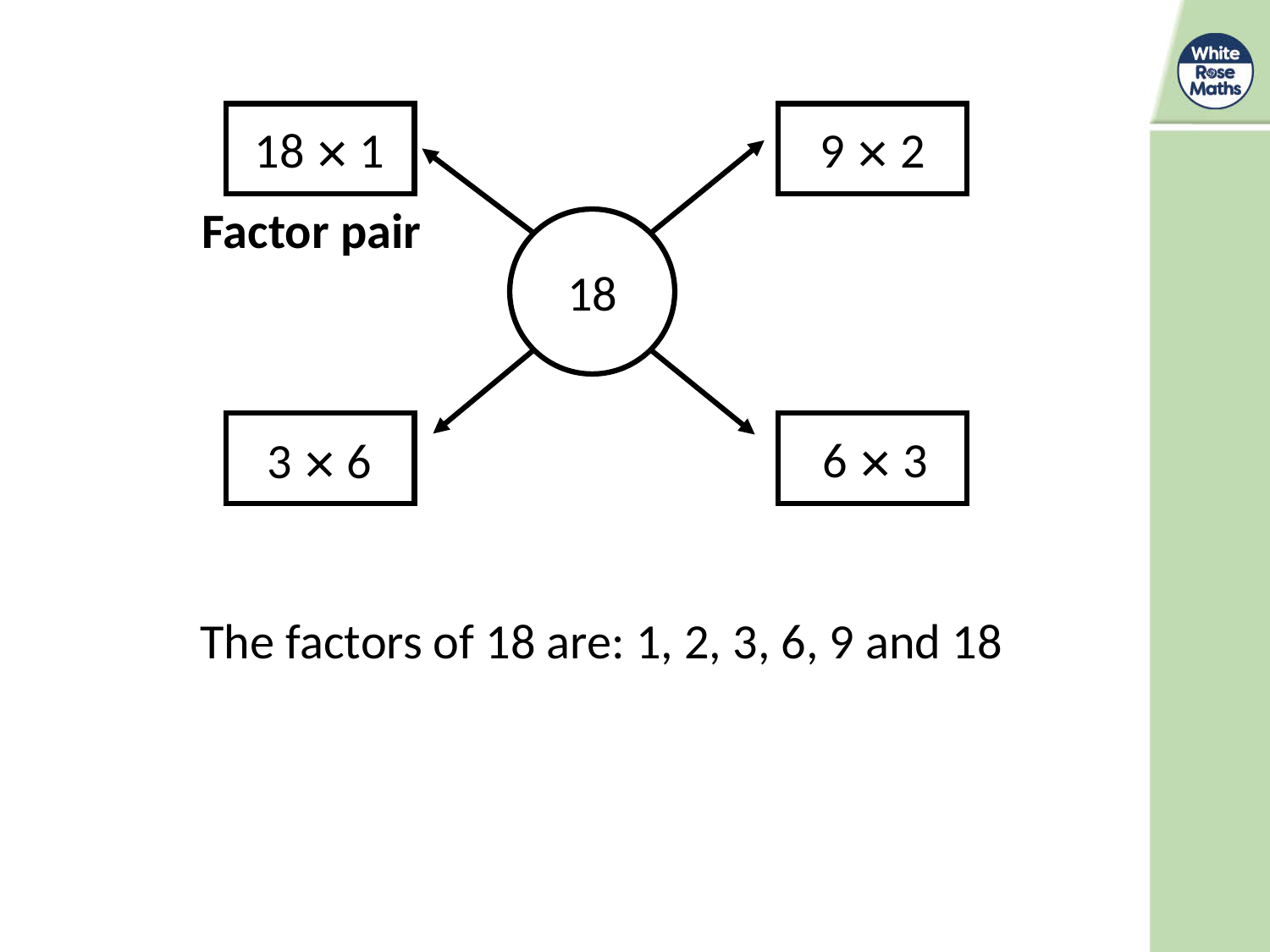

18 × 1
9 × 2
Factor pair

18

6 × 3
3 × 6
The factors of 18 are: 1, 2, 3, 6, 9 and 18